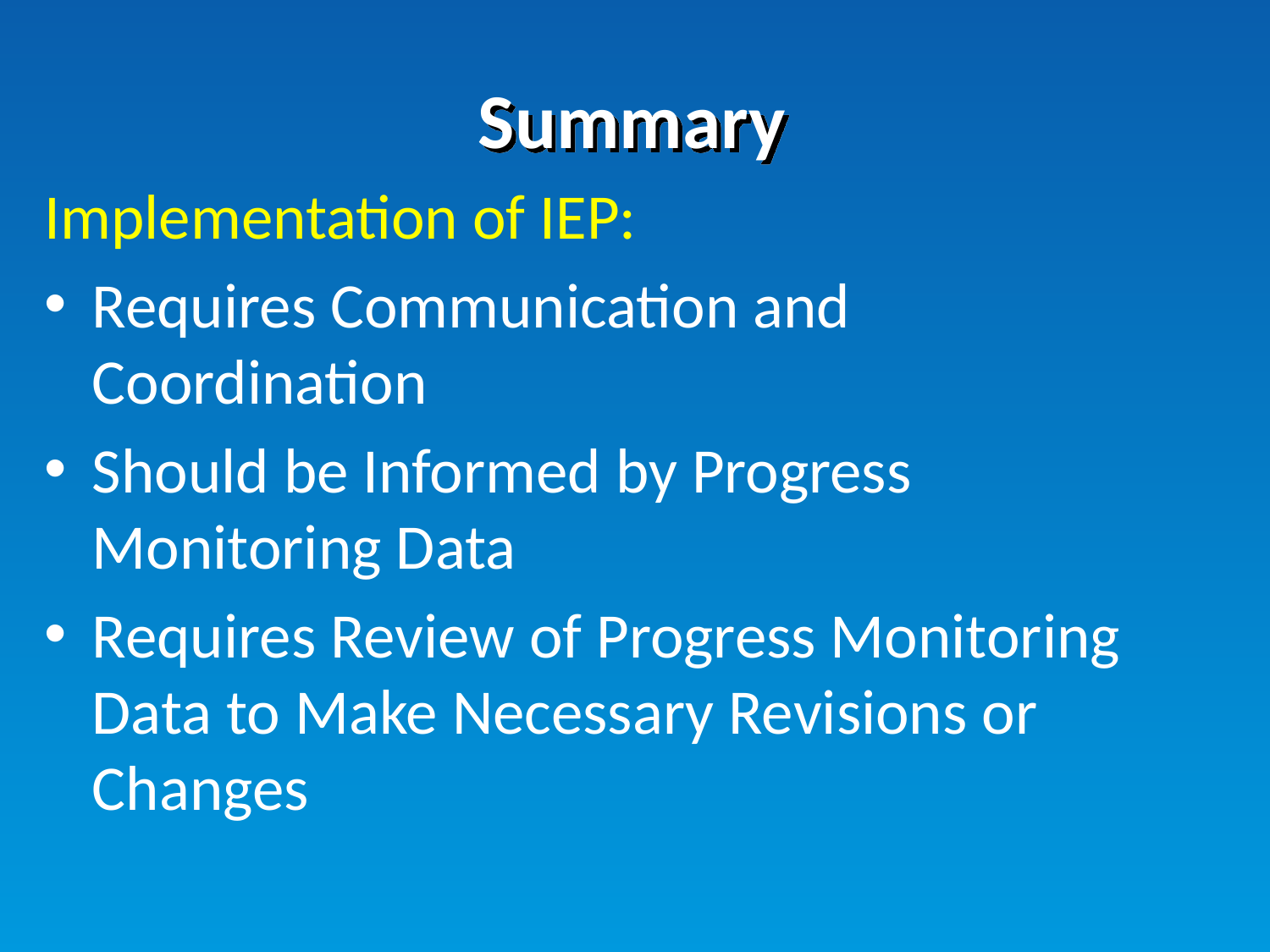

# Summary
Implementation of IEP:
Requires Communication and Coordination
Should be Informed by Progress Monitoring Data
Requires Review of Progress Monitoring Data to Make Necessary Revisions or Changes